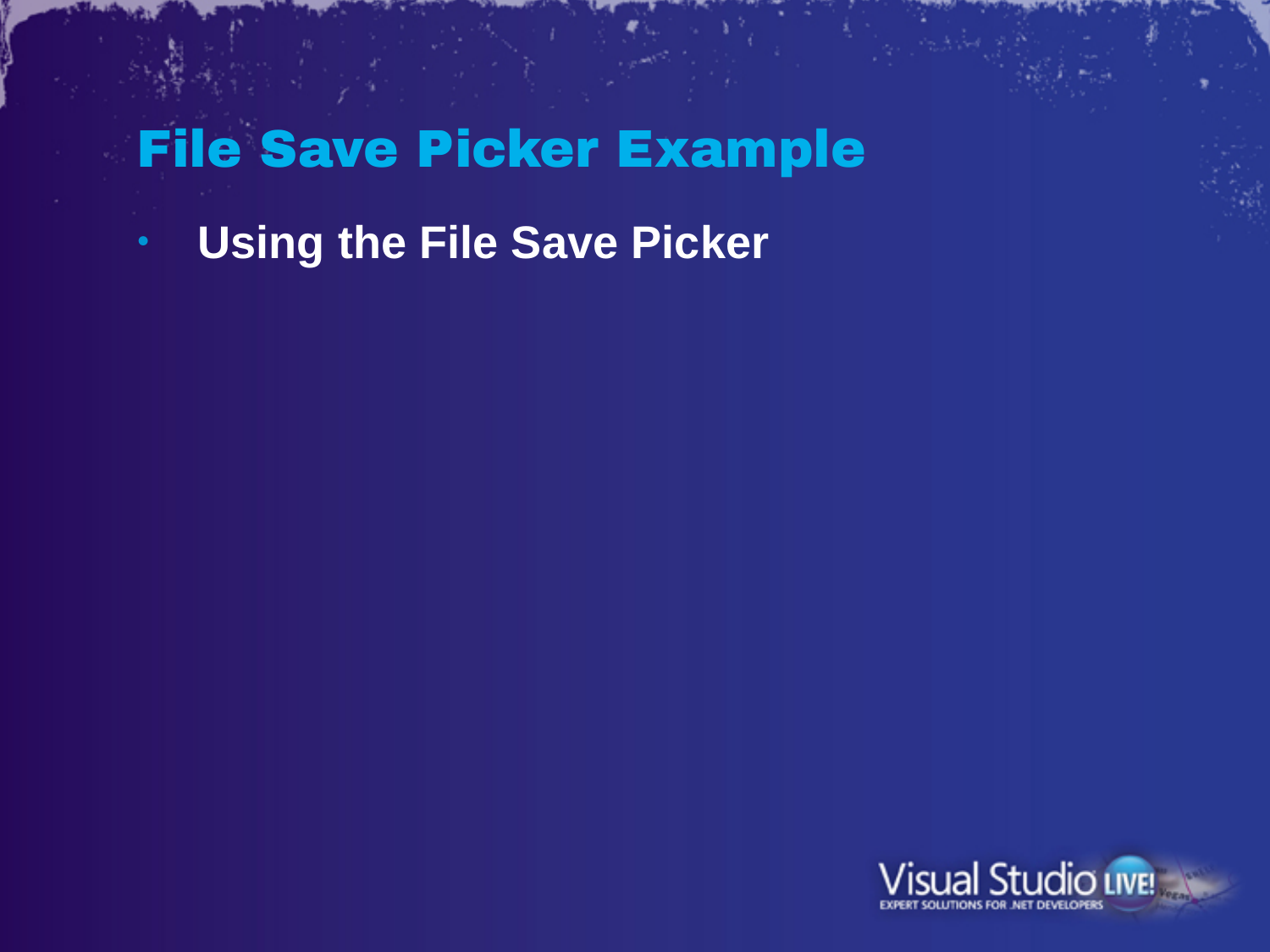

# File Save Picker Example
Using the File Save Picker